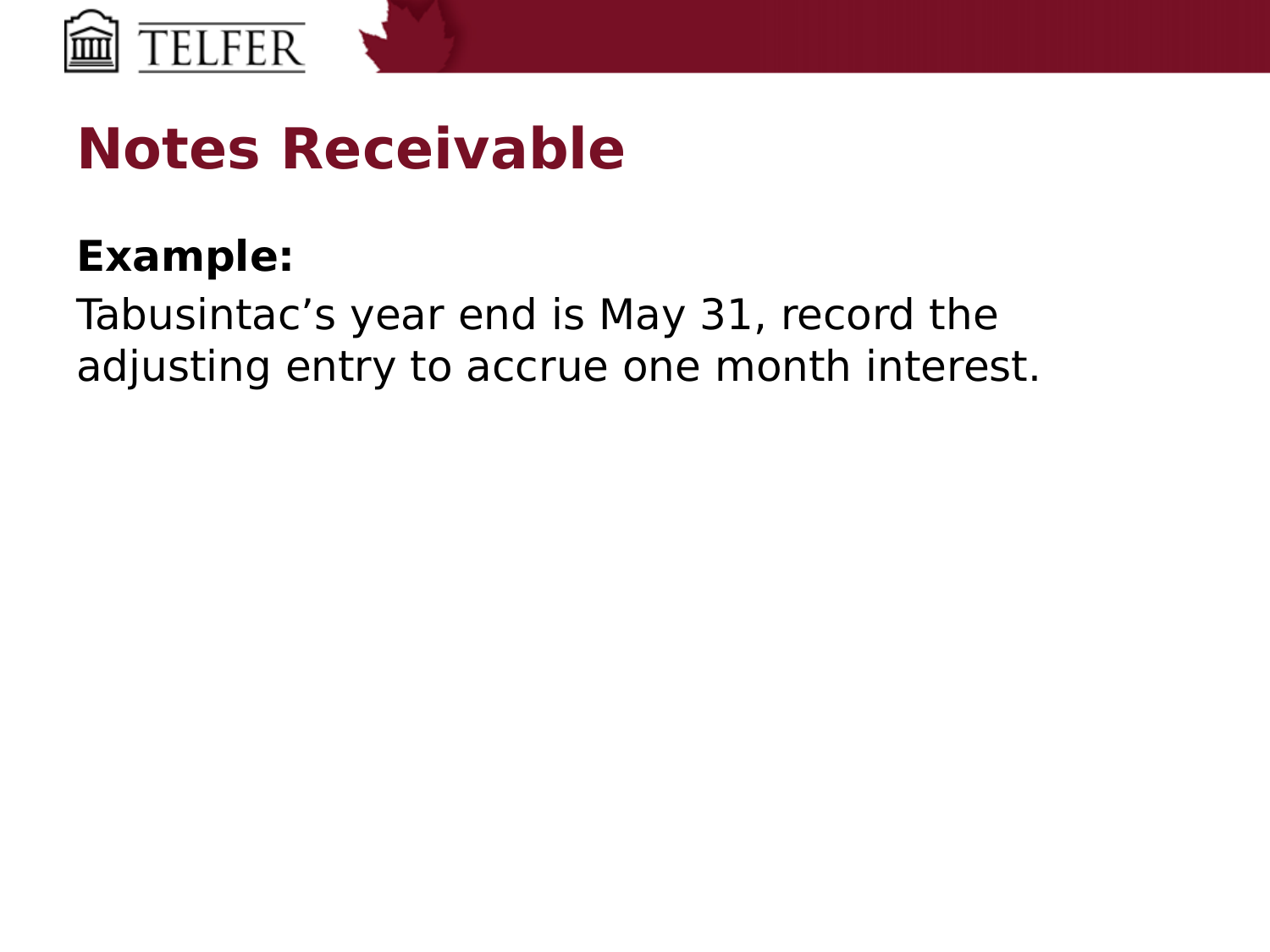

# Notes Receivable
Example:
Tabusintac’s year end is May 31, record the adjusting entry to accrue one month interest.